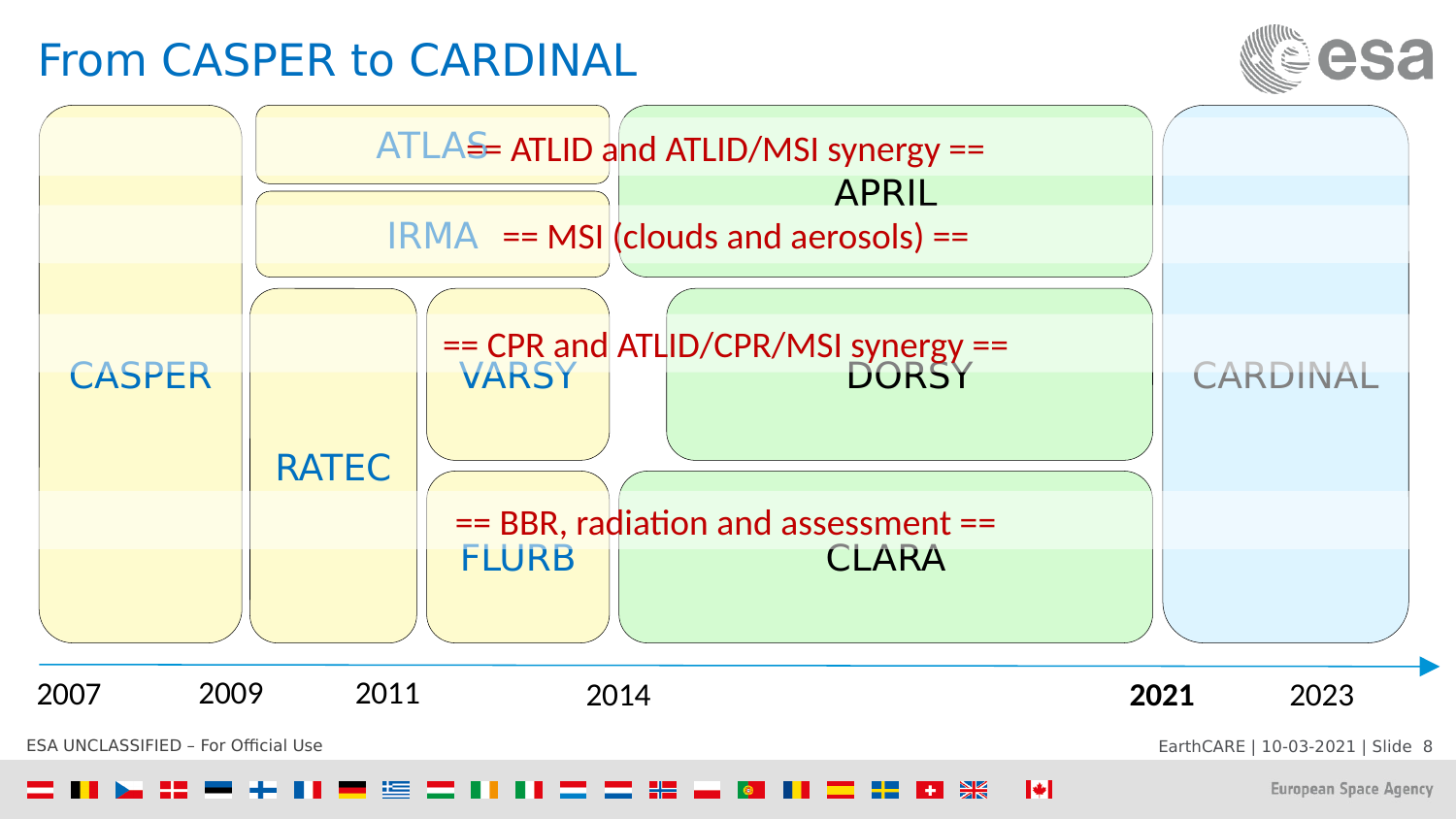

# From CASPER to CARDINAL
CARDINAL
CASPER
ATLAS
APRIL
== ATLID and ATLID/MSI synergy ==
IRMA
== MSI (clouds and aerosols) ==
VARSY
DORSY
RATEC
== CPR and ATLID/CPR/MSI synergy ==
FLURB
CLARA
== BBR, radiation and assessment ==
2009
2011
2007
2014
2021
2023